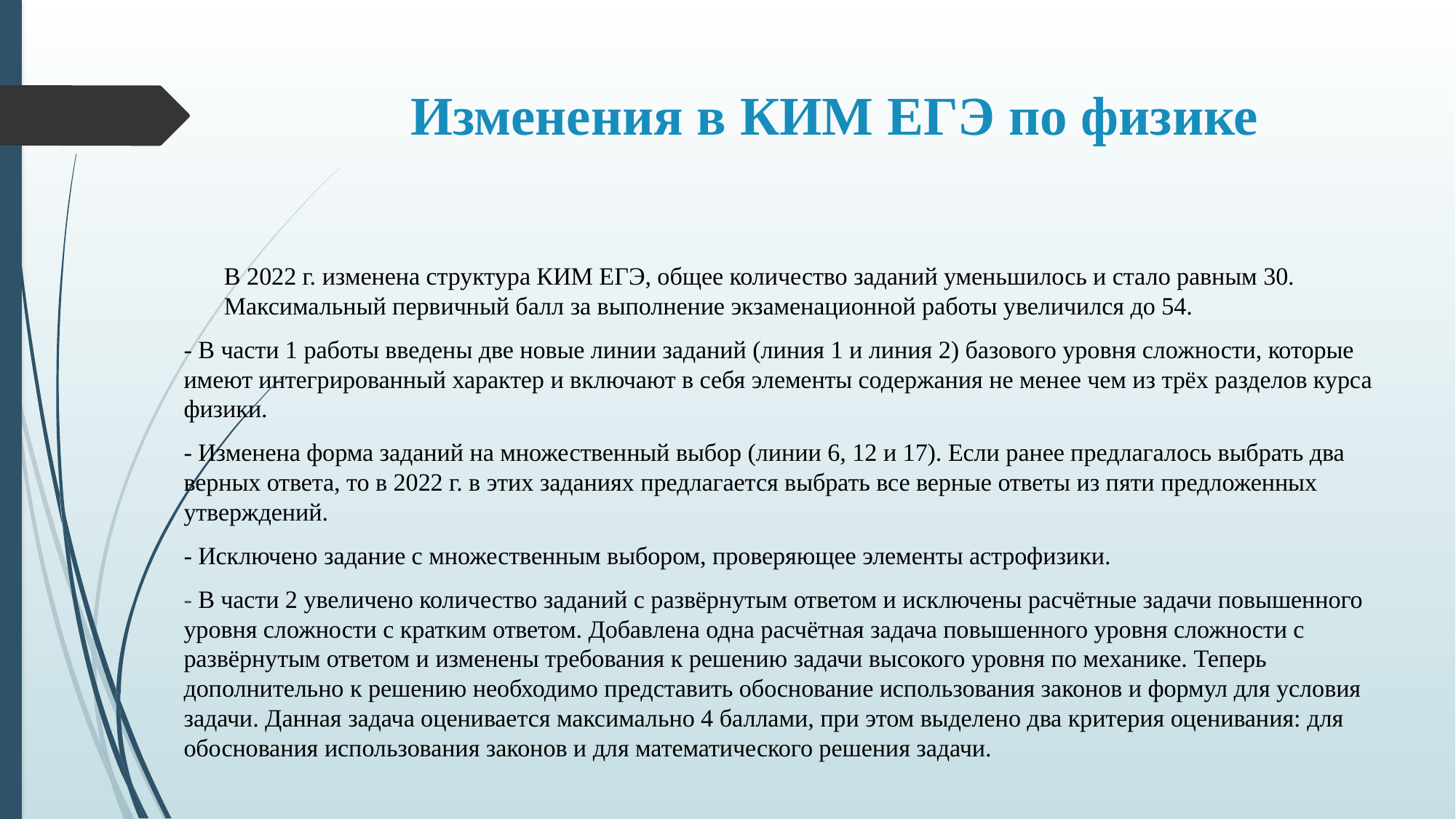

# Изменения в КИМ ЕГЭ по физике
	В 2022 г. изменена структура КИМ ЕГЭ, общее количество заданий уменьшилось и стало равным 30. Максимальный первичный балл за выполнение экзаменационной работы увеличился до 54.
- В части 1 работы введены две новые линии заданий (линия 1 и линия 2) базового уровня сложности, которые имеют интегрированный характер и включают в себя элементы содержания не менее чем из трёх разделов курса физики.
- Изменена форма заданий на множественный выбор (линии 6, 12 и 17). Если ранее предлагалось выбрать два верных ответа, то в 2022 г. в этих заданиях предлагается выбрать все верные ответы из пяти предложенных утверждений.
- Исключено задание с множественным выбором, проверяющее элементы астрофизики.
- В части 2 увеличено количество заданий с развёрнутым ответом и исключены расчётные задачи повышенного уровня сложности с кратким ответом. Добавлена одна расчётная задача повышенного уровня сложности с развёрнутым ответом и изменены требования к решению задачи высокого уровня по механике. Теперь дополнительно к решению необходимо представить обоснование использования законов и формул для условия задачи. Данная задача оценивается максимально 4 баллами, при этом выделено два критерия оценивания: для обоснования использования законов и для математического решения задачи.